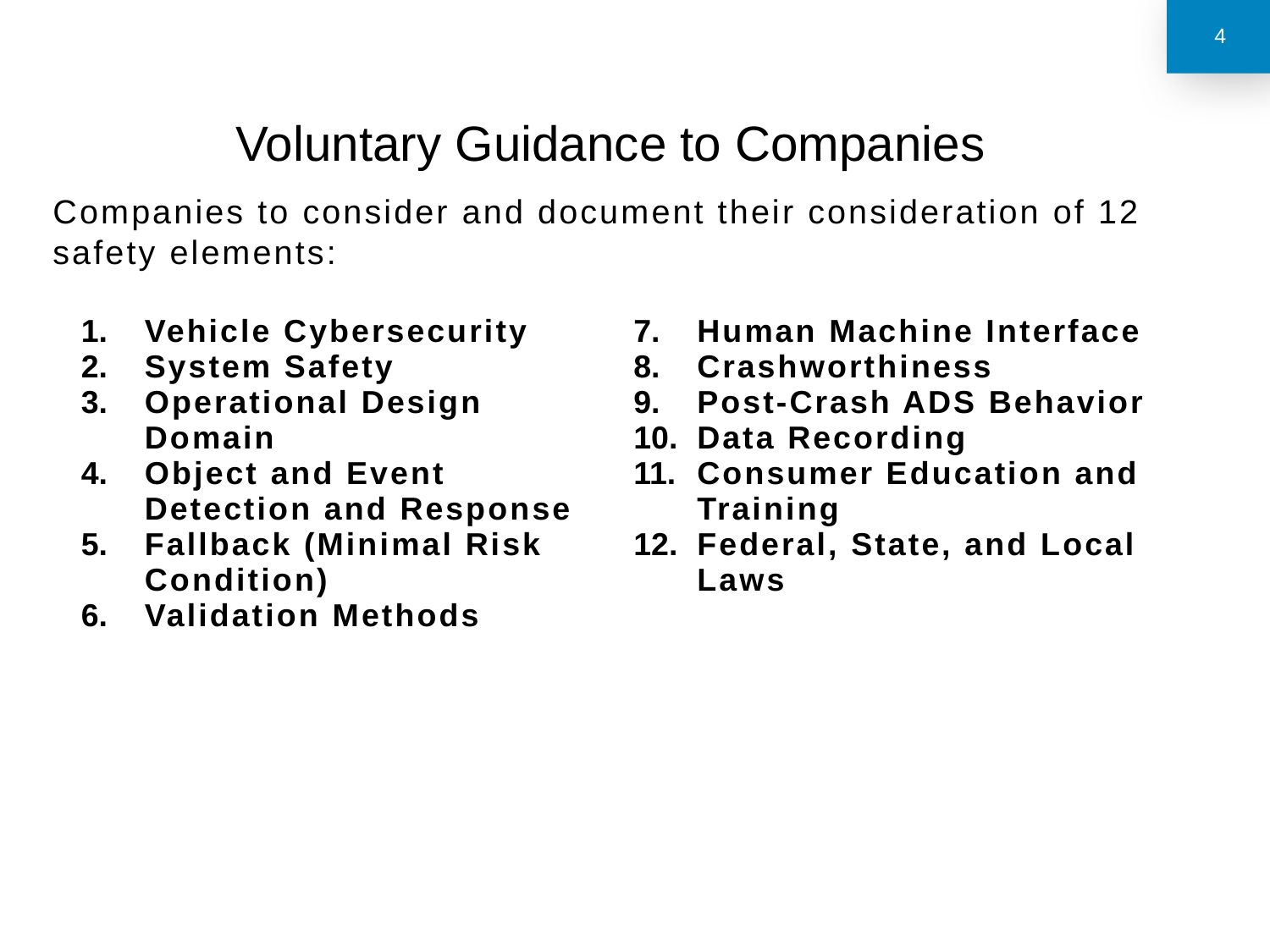

4
# Voluntary Guidance to Companies

Companies to consider and document their consideration of 12 safety elements:

| Vehicle Cybersecurity System Safety Operational Design Domain Object and Event Detection and Response Fallback (Minimal Risk Condition) Validation Methods | Human Machine Interface Crashworthiness Post-Crash ADS Behavior Data Recording Consumer Education and Training Federal, State, and Local Laws |
| --- | --- |